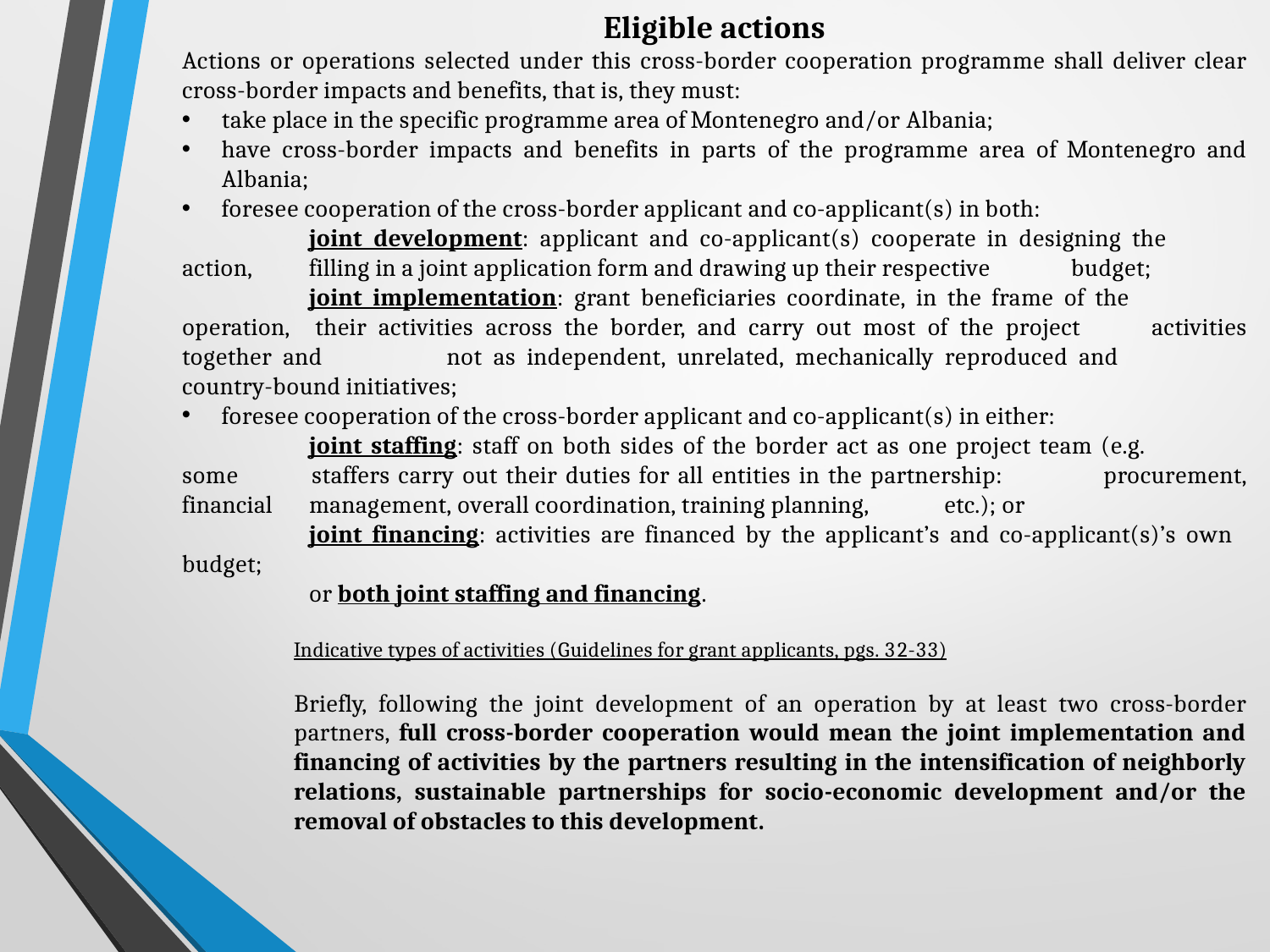

Eligible actions
Actions or operations selected under this cross-border cooperation programme shall deliver clear cross-border impacts and benefits, that is, they must:
take place in the specific programme area of Montenegro and/or Albania;
have cross-border impacts and benefits in parts of the programme area of Montenegro and Albania;
foresee cooperation of the cross-border applicant and co-applicant(s) in both:
	joint development: applicant and co-applicant(s) cooperate in designing the 	action, 	filling in a joint application form and drawing up their respective 	budget;
	joint implementation: grant beneficiaries coordinate, in the frame of the 	operation, 	their activities across the border, and carry out most of the project 	activities together and 	not as independent, unrelated, mechanically reproduced and 	country-bound initiatives;
foresee cooperation of the cross-border applicant and co-applicant(s) in either:
	joint staffing: staff on both sides of the border act as one project team (e.g. 	some 	staffers carry out their duties for all entities in the partnership: 	procurement, financial 	management, overall coordination, training planning, 	etc.); or
	joint financing: activities are financed by the applicant’s and co-applicant(s)’s own 	budget;
	or both joint staffing and financing.

Indicative types of activities (Guidelines for grant applicants, pgs. 32-33)

Briefly, following the joint development of an operation by at least two cross-border partners, full cross-border cooperation would mean the joint implementation and financing of activities by the partners resulting in the intensification of neighborly relations, sustainable partnerships for socio-economic development and/or the removal of obstacles to this development.